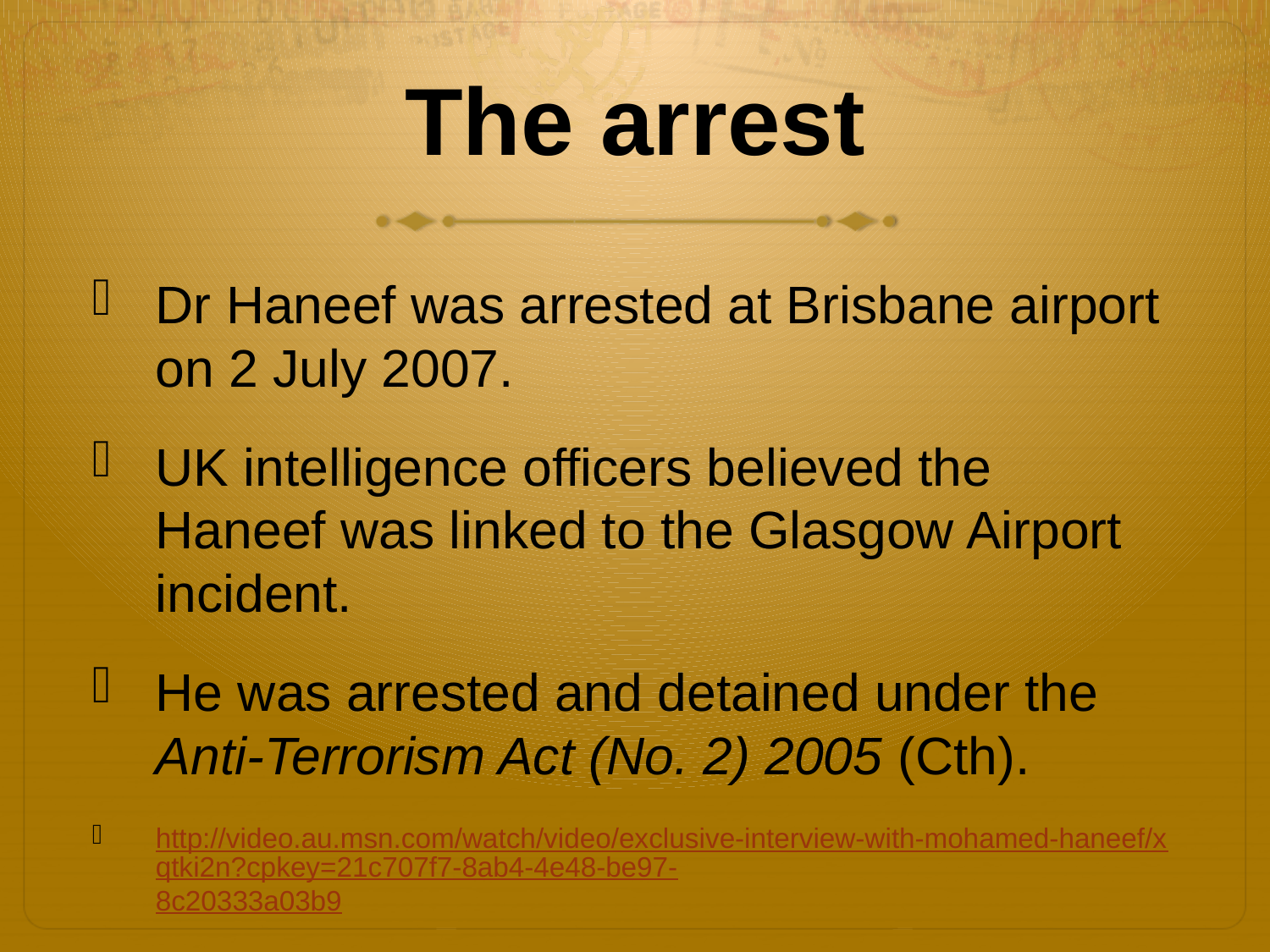

# The arrest
Dr Haneef was arrested at Brisbane airport on 2 July 2007.
UK intelligence officers believed the Haneef was linked to the Glasgow Airport incident.
He was arrested and detained under the Anti-Terrorism Act (No. 2) 2005 (Cth).
http://video.au.msn.com/watch/video/exclusive-interview-with-mohamed-haneef/xqtki2n?cpkey=21c707f7-8ab4-4e48-be97-8c20333a03b9